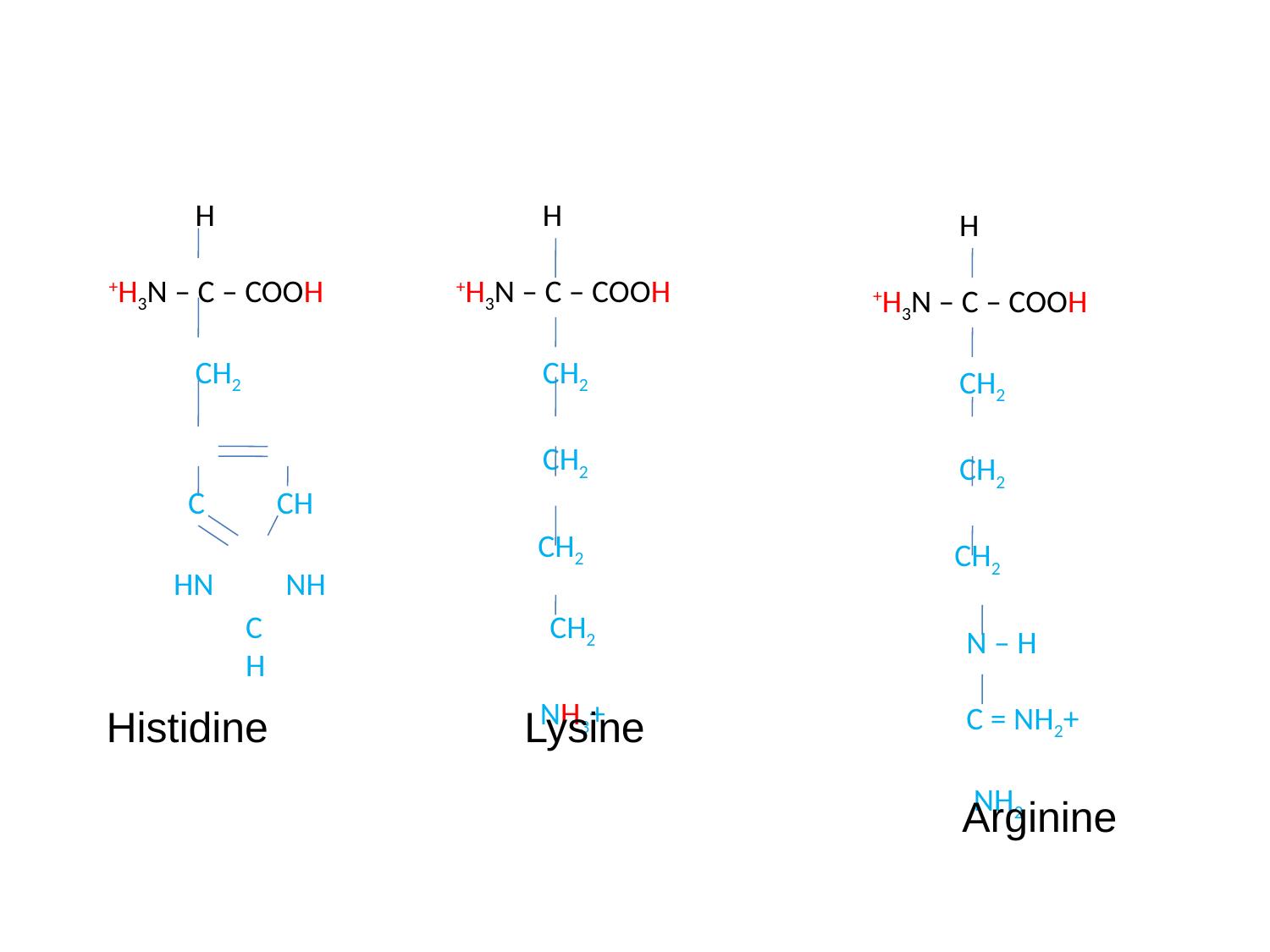

H

 +H3N – C – COOH

             CH2

            C          CH

                 HN          NH
                    C
                    H

             H

 +H3N – C – COOH

             CH2

             CH2

                     CH2

              CH2

                  NH3+
             H

 +H3N – C – COOH

             CH2

             CH2

                     CH2

              N – H

              C = NH2+

               NH2

Histidine
Lysine
Arginine